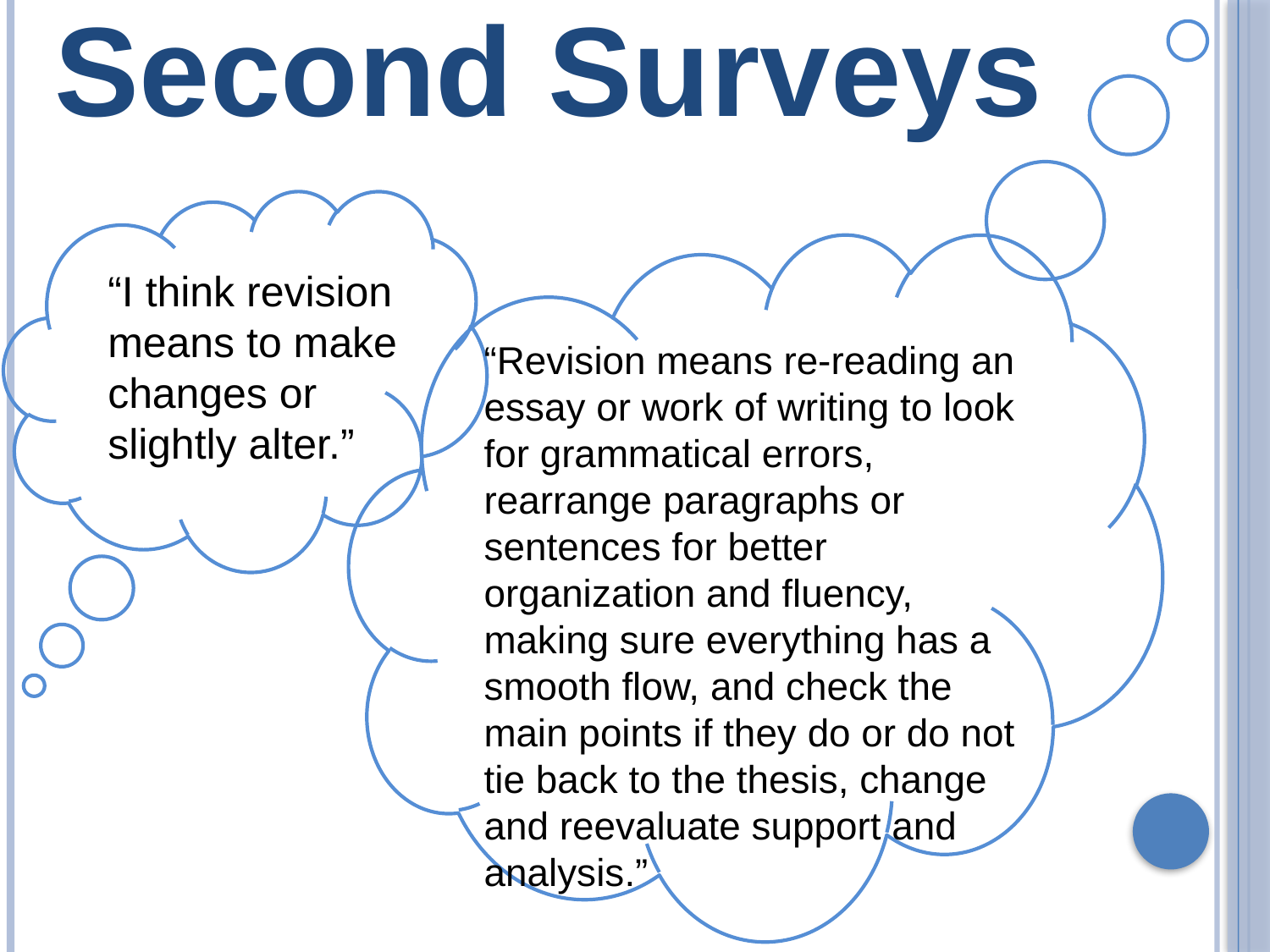

# Second Surveys

“I think revision means to make changes or slightly alter.”
“Revision means re-reading an essay or work of writing to look for grammatical errors, rearrange paragraphs or sentences for better organization and fluency, making sure everything has a smooth flow, and check the main points if they do or do not tie back to the thesis, change and reevaluate support and analysis.”